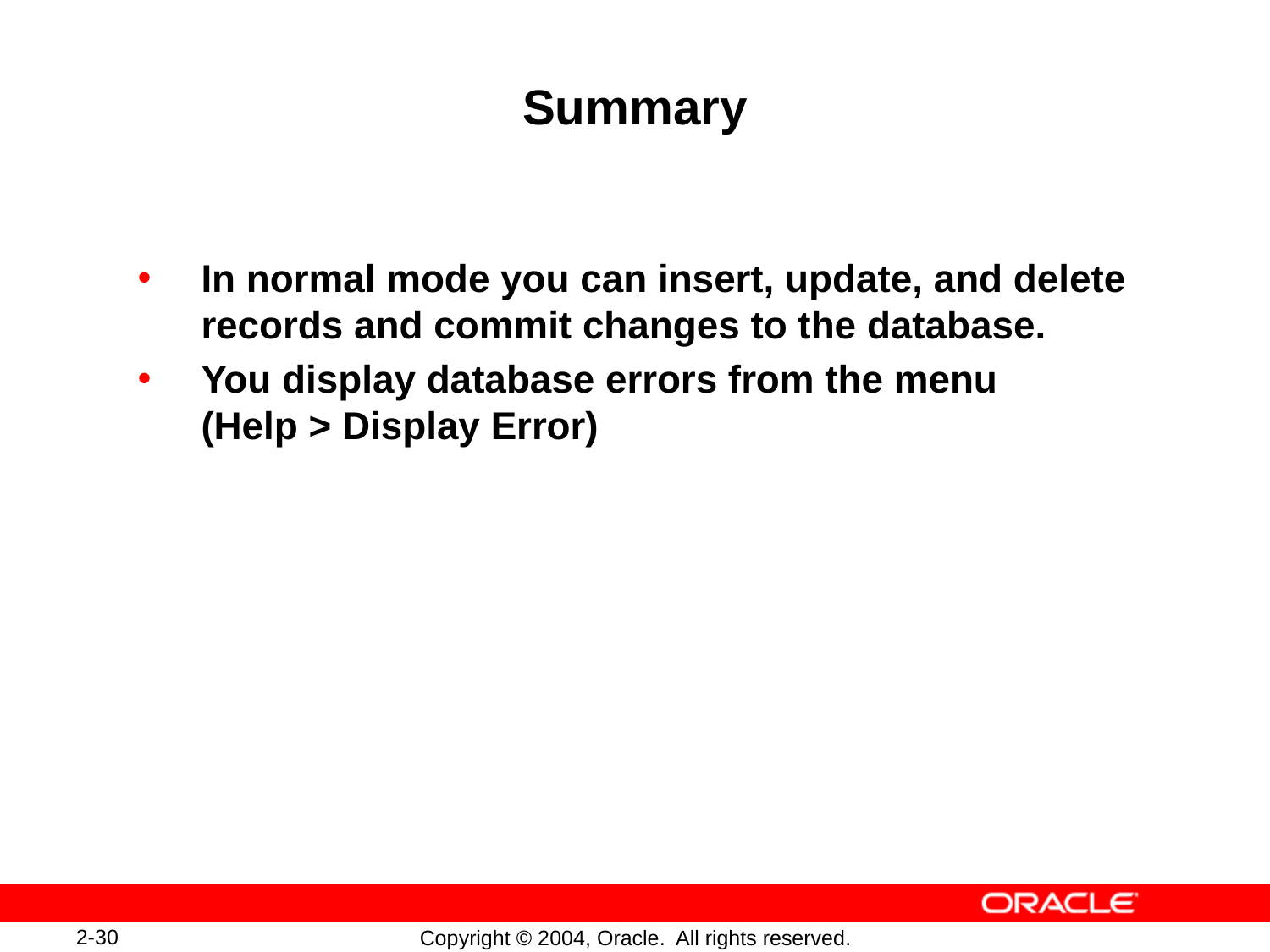

# Summary
In normal mode you can insert, update, and delete records and commit changes to the database.
You display database errors from the menu
(Help > Display Error)